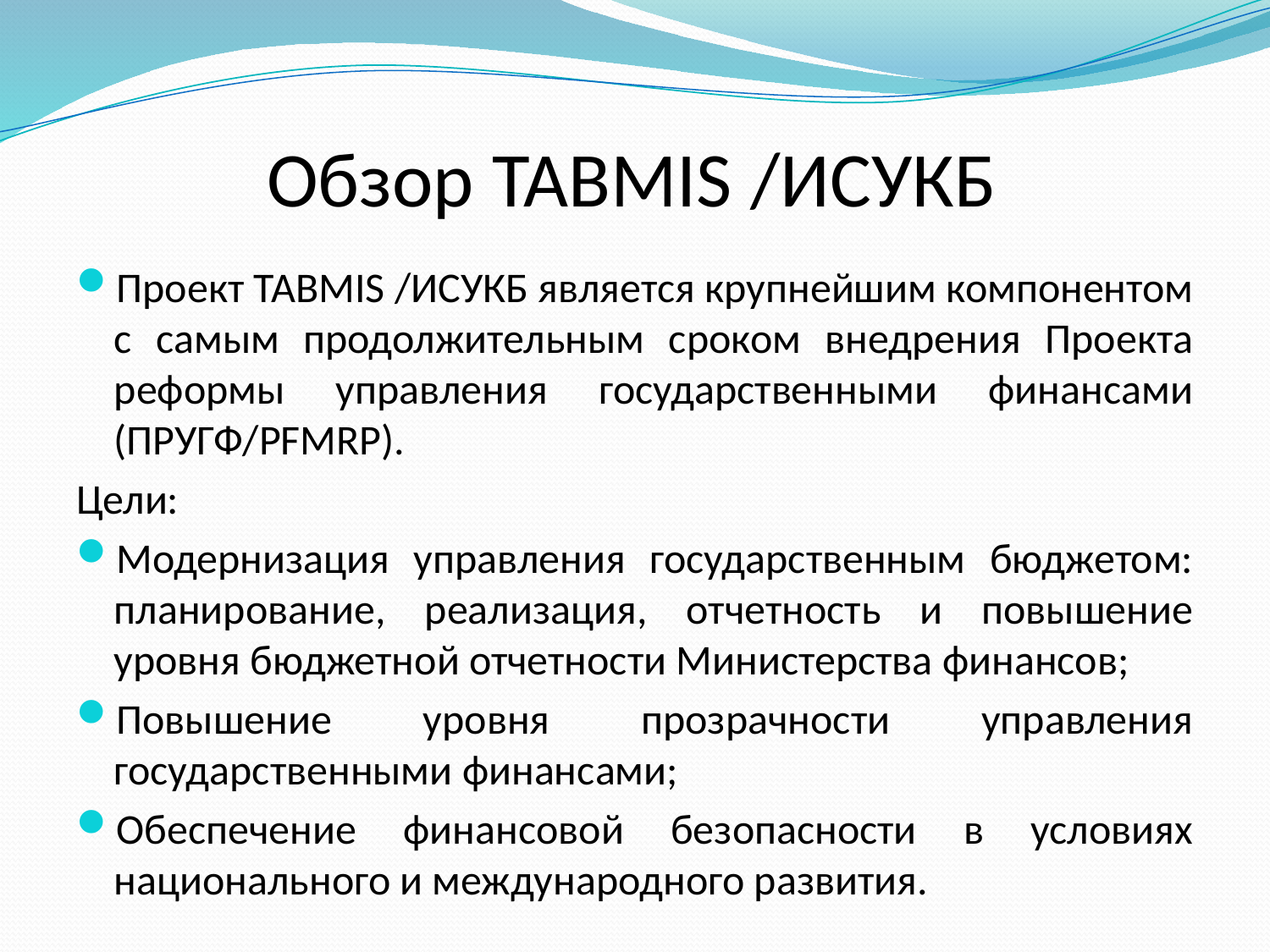

# Обзор TABMIS /ИСУКБ
Проект TABMIS /ИСУКБ является крупнейшим компонентом с самым продолжительным сроком внедрения Проекта реформы управления государственными финансами (ПРУГФ/PFMRP).
Цели:
Модернизация управления государственным бюджетом: планирование, реализация, отчетность и повышение уровня бюджетной отчетности Министерства финансов;
Повышение уровня прозрачности управления государственными финансами;
Обеспечение финансовой безопасности в условиях национального и международного развития.